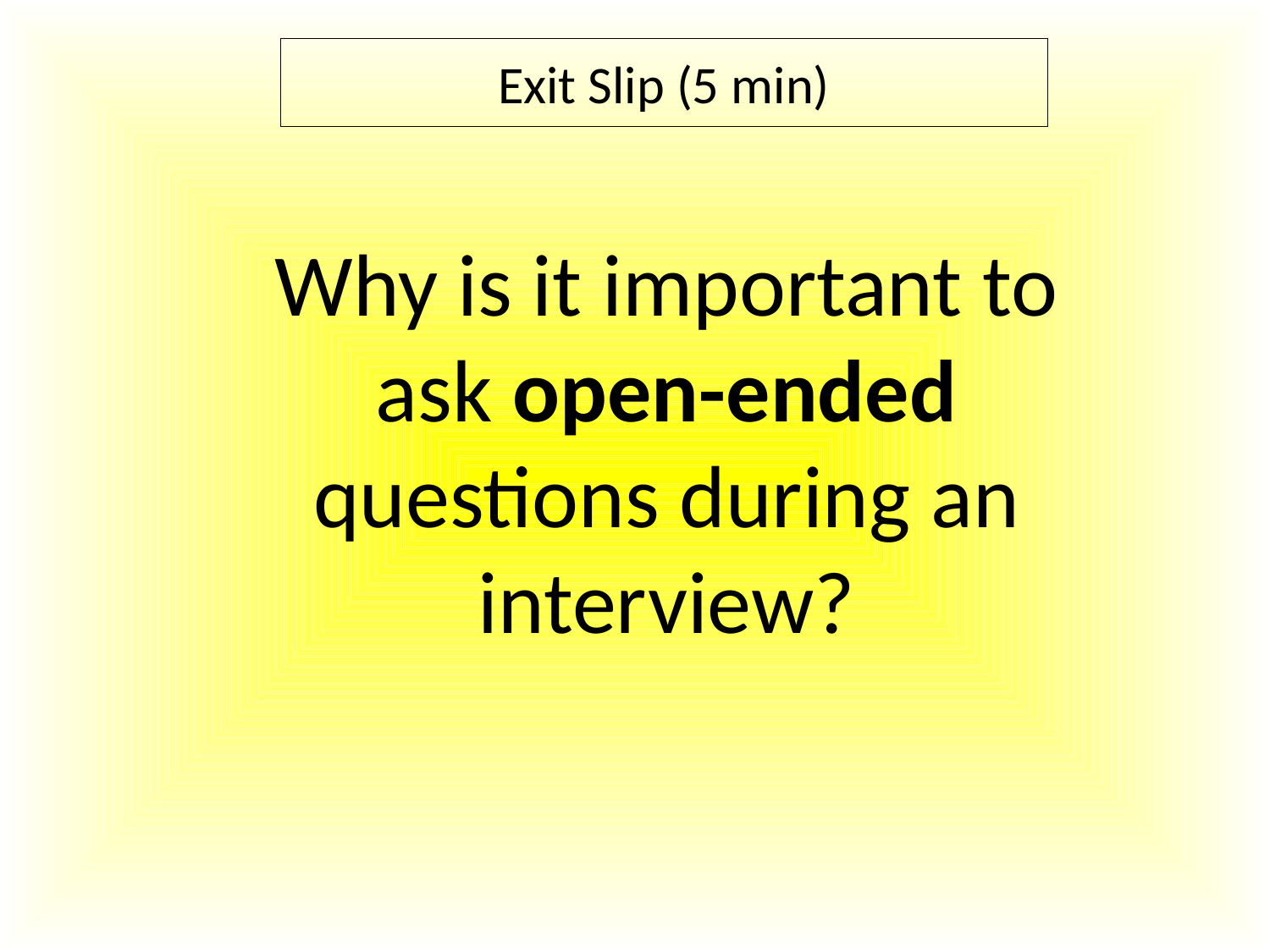

Exit Slip (5 min)
Why is it important to ask open-ended questions during an interview?